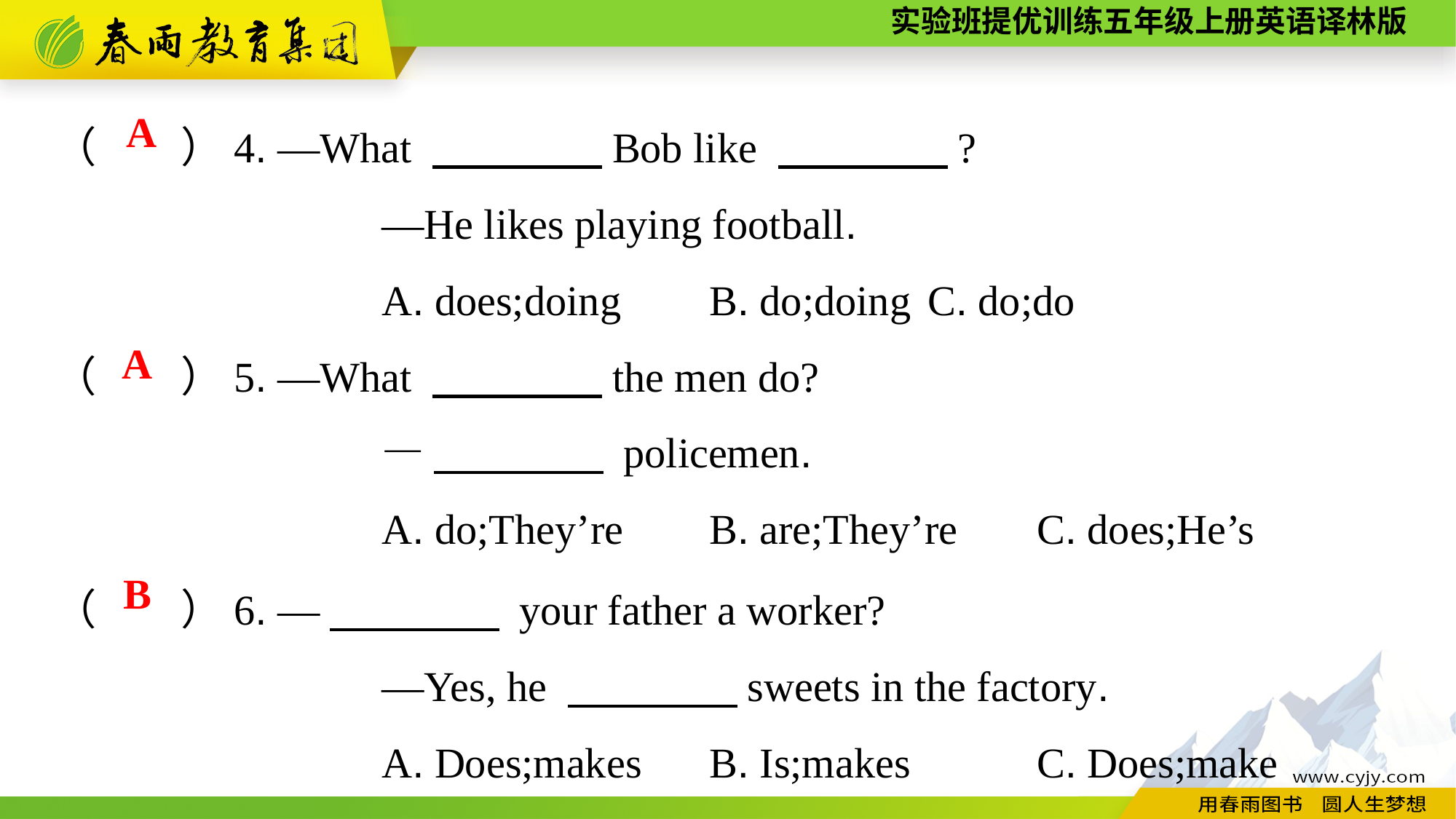

（　　）4. —What 　　　　Bob like 　　　　?
			—He likes playing football.
			A. does;doing	B. do;doing	C. do;do
（　　）5. —What 　　　　the men do?
			—　　　　 policemen.
			A. do;They’re	B. are;They’re	C. does;He’s
A
A
（　　）6. —　　　　 your father a worker?
			—Yes, he 　　　　sweets in the factory.
			A. Does;makes	B. Is;makes		C. Does;make
B